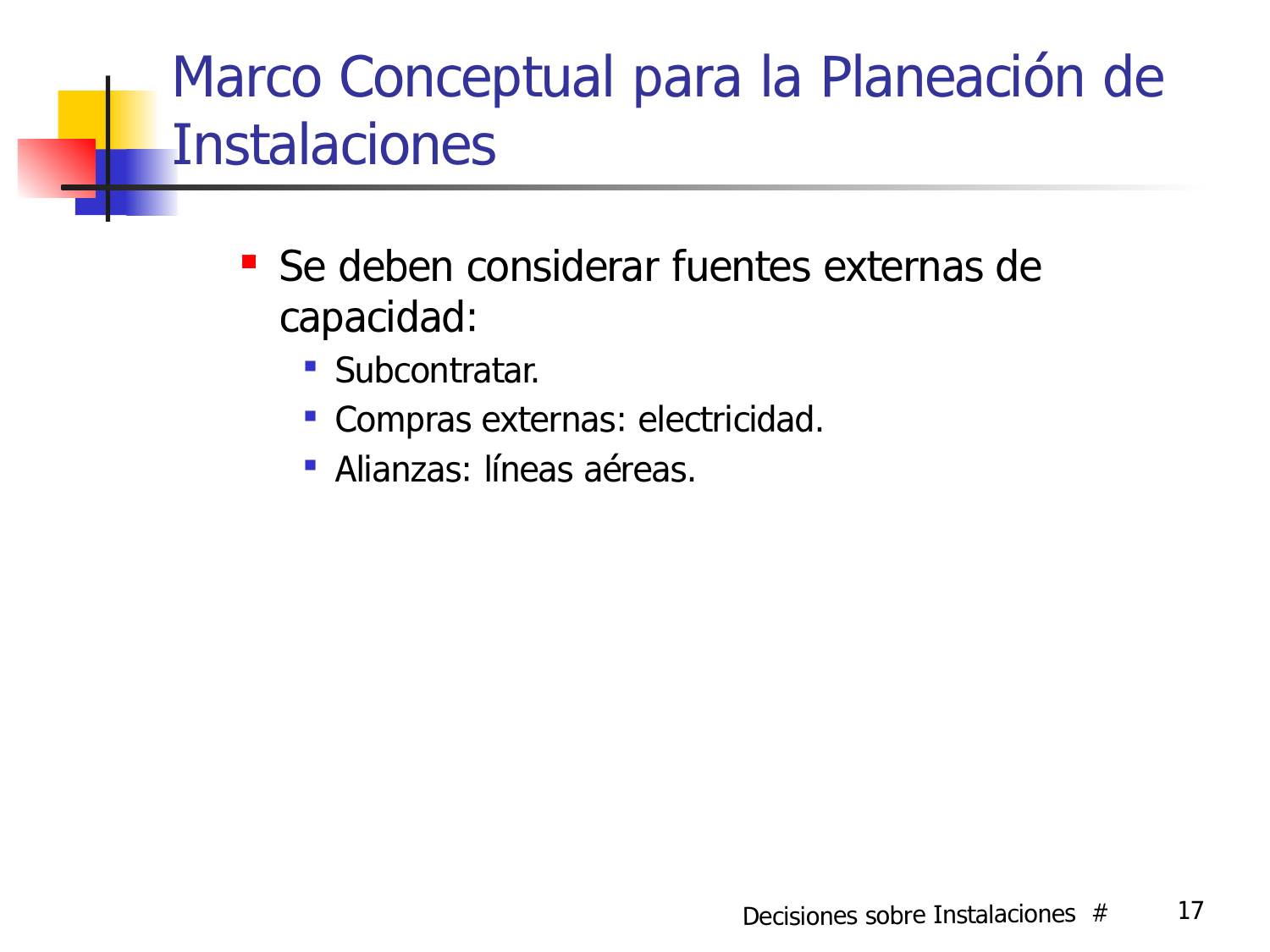

# Marco Conceptual para la Planeación de Instalaciones
Se deben considerar fuentes externas de capacidad:
Subcontratar.
Compras externas: electricidad.
Alianzas: líneas aéreas.

17
Decisiones sobre Instalaciones  #